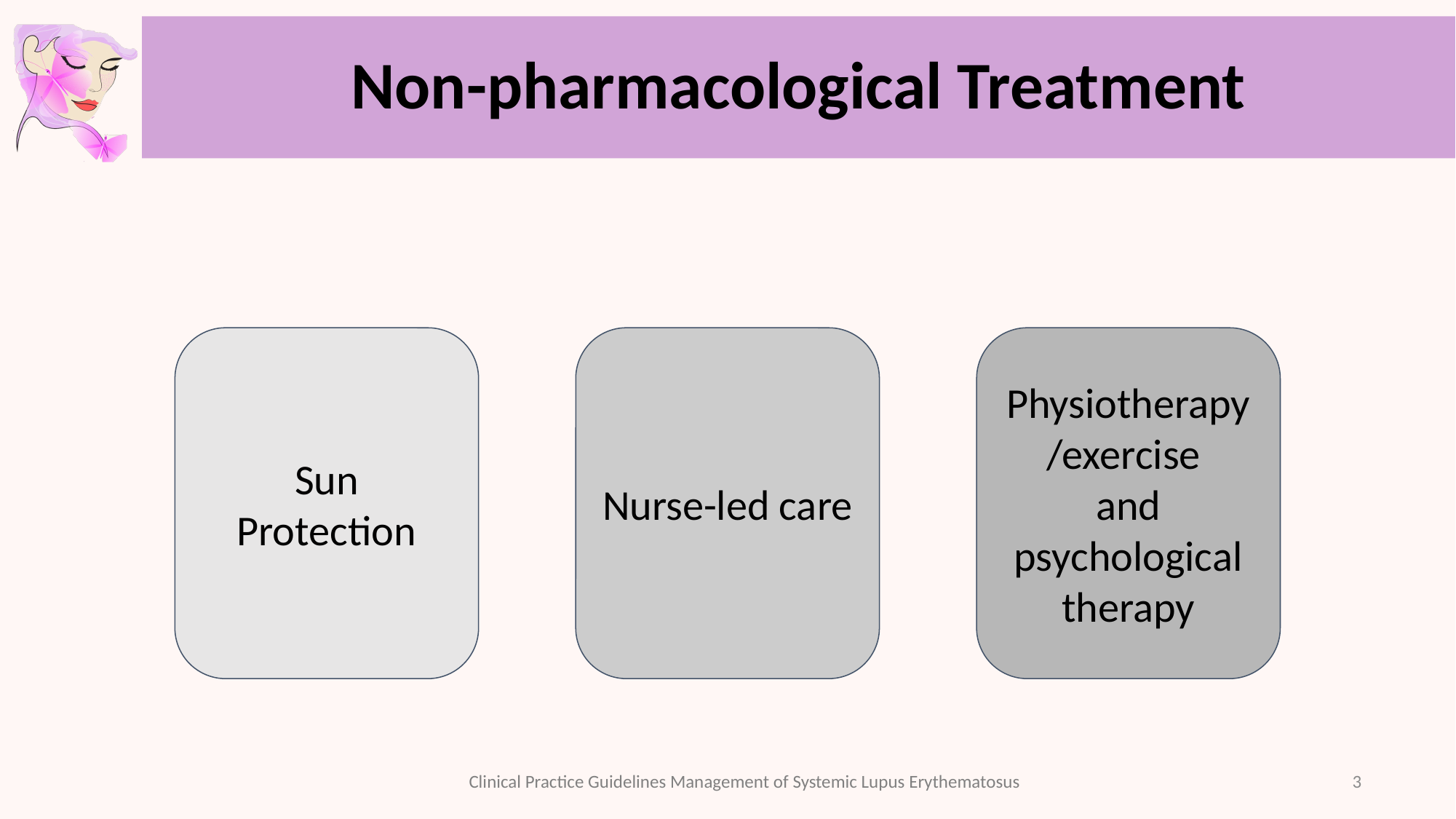

# Non-pharmacological Treatment
Sun Protection
Nurse-led care
Physiotherapy/exercise
and psychological therapy
3